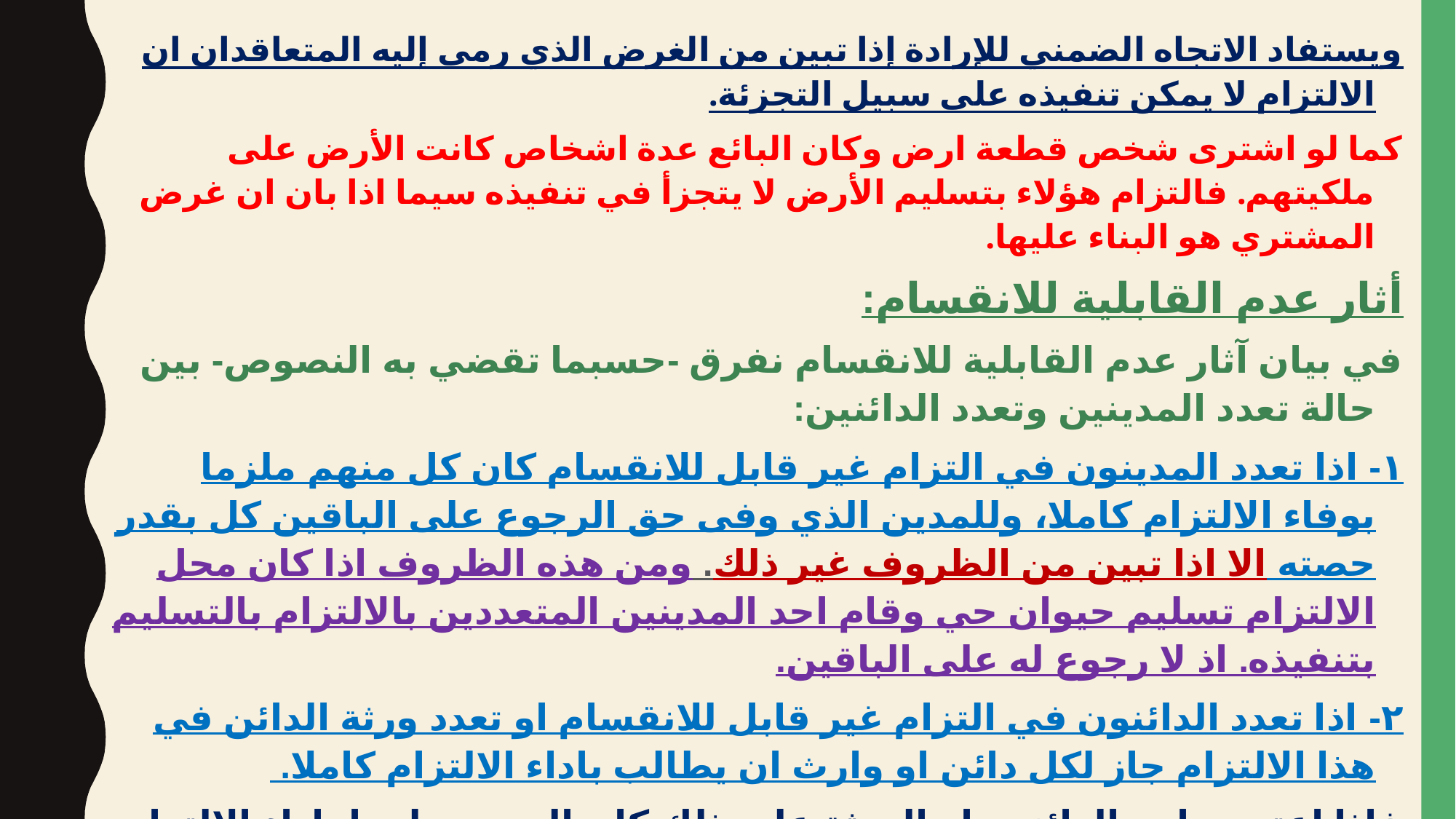

ويستفاد الاتجاه الضمني للإرادة إذا تبين من الغرض الذي رمى إليه المتعاقدان ان الالتزام لا يمكن تنفيذه على سبيل التجزئة.
كما لو اشترى شخص قطعة ارض وكان البائع عدة اشخاص كانت الأرض على ملكيتهم. فالتزام هؤلاء بتسليم الأرض لا يتجزأ في تنفيذه سيما اذا بان ان غرض المشتري هو البناء عليها.
أثار عدم القابلية للانقسام:
في بيان آثار عدم القابلية للانقسام نفرق -حسبما تقضي به النصوص- بين حالة تعدد المدينين وتعدد الدائنين:
١- اذا تعدد المدينون في التزام غير قابل للانقسام كان كل منهم ملزما بوفاء الالتزام كاملا، وللمدين الذي وفى حق الرجوع على الباقين كل بقدر حصته الا اذا تبين من الظروف غير ذلك. ومن هذه الظروف اذا كان محل الالتزام تسليم حيوان حي وقام احد المدينين المتعددين بالالتزام بالتسليم بتنفيذه. اذ لا رجوع له على الباقين.
٢- اذا تعدد الدائنون في التزام غير قابل للانقسام او تعدد ورثة الدائن في هذا الالتزام جاز لكل دائن او وارث ان يطالب باداء الالتزام كاملا.
فاذا اعترض احد الدائنين او الورثة على ذلك كان المدين ملزما باداء الالتزام للدائنين مجتمعين او بايداع الشيء محل الالتزام خزانة ادارة التنفيذ .
واذا استوفى الالتزام احد الدائنين رجع عليه الباقي منهم كل بقدر حصته هكذا نصت المادة ٣٦٣ مدني كويتي في عجزها.